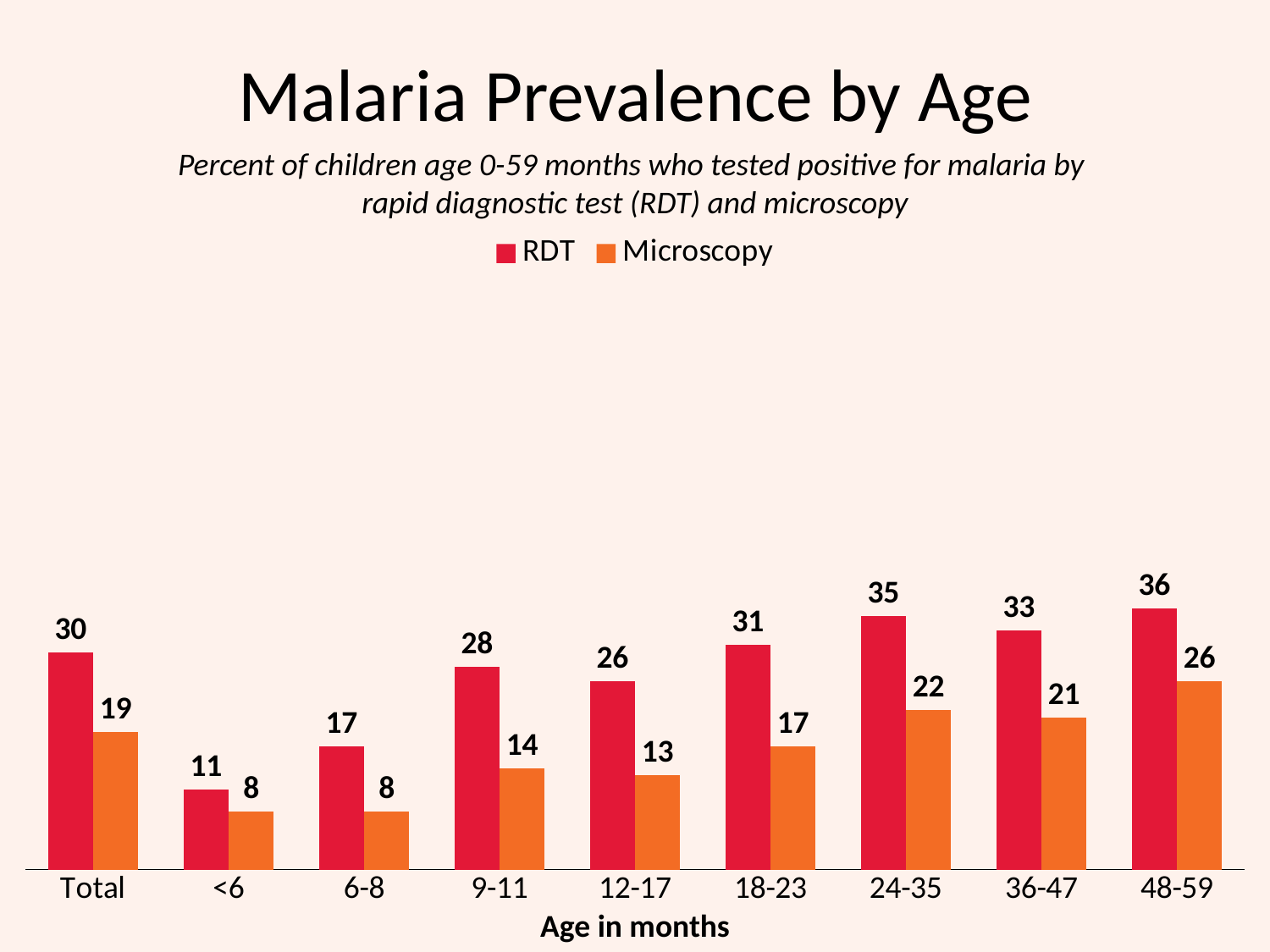

Malaria Prevalence by Age
Percent of children age 0-59 months who tested positive for malaria by
rapid diagnostic test (RDT) and microscopy

### Chart

| Category | RDT | Microscopy |
|---|---|---|
| Total | 30.0 | 19.0 |
| <6 | 11.0 | 8.0 |
| 6-8 | 17.0 | 8.0 |
| 9-11 | 28.0 | 14.0 |
| 12-17 | 26.0 | 13.0 |
| 18-23 | 31.0 | 17.0 |
| 24-35 | 35.0 | 22.0 |
| 36-47 | 33.0 | 21.0 |
| 48-59 | 36.0 | 26.0 |
Age in months